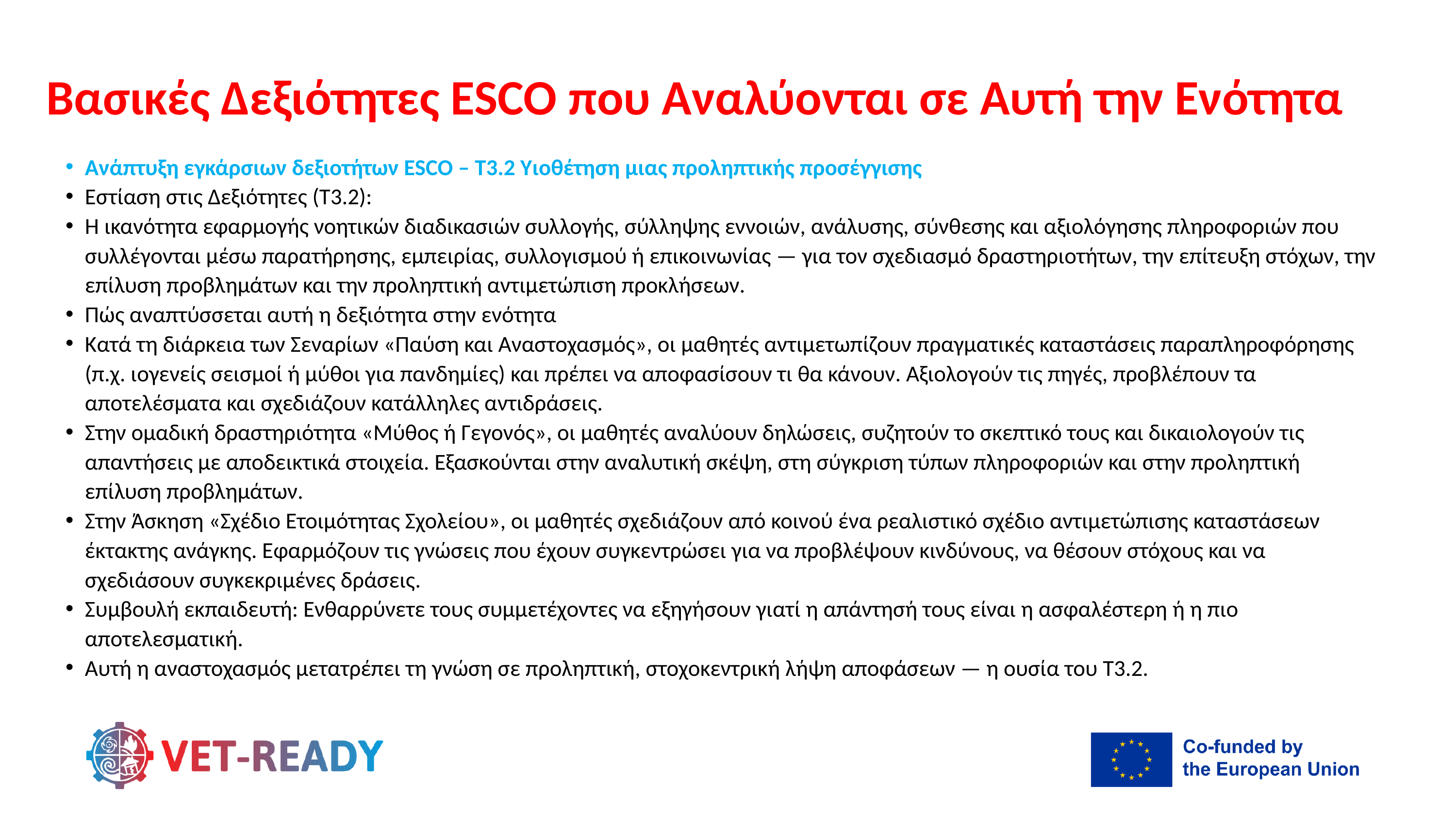

Βασικές Δεξιότητες ESCO που Αναλύονται σε Αυτή την Ενότητα
Ανάπτυξη εγκάρσιων δεξιοτήτων ESCO – T3.2 Υιοθέτηση μιας προληπτικής προσέγγισης
Εστίαση στις Δεξιότητες (T3.2):
Η ικανότητα εφαρμογής νοητικών διαδικασιών συλλογής, σύλληψης εννοιών, ανάλυσης, σύνθεσης και αξιολόγησης πληροφοριών που συλλέγονται μέσω παρατήρησης, εμπειρίας, συλλογισμού ή επικοινωνίας — για τον σχεδιασμό δραστηριοτήτων, την επίτευξη στόχων, την επίλυση προβλημάτων και την προληπτική αντιμετώπιση προκλήσεων.
Πώς αναπτύσσεται αυτή η δεξιότητα στην ενότητα
Κατά τη διάρκεια των Σεναρίων «Παύση και Αναστοχασμός», οι μαθητές αντιμετωπίζουν πραγματικές καταστάσεις παραπληροφόρησης (π.χ. ιογενείς σεισμοί ή μύθοι για πανδημίες) και πρέπει να αποφασίσουν τι θα κάνουν. Αξιολογούν τις πηγές, προβλέπουν τα αποτελέσματα και σχεδιάζουν κατάλληλες αντιδράσεις.
Στην ομαδική δραστηριότητα «Μύθος ή Γεγονός», οι μαθητές αναλύουν δηλώσεις, συζητούν το σκεπτικό τους και δικαιολογούν τις απαντήσεις με αποδεικτικά στοιχεία. Εξασκούνται στην αναλυτική σκέψη, στη σύγκριση τύπων πληροφοριών και στην προληπτική επίλυση προβλημάτων.
Στην Άσκηση «Σχέδιο Ετοιμότητας Σχολείου», οι μαθητές σχεδιάζουν από κοινού ένα ρεαλιστικό σχέδιο αντιμετώπισης καταστάσεων έκτακτης ανάγκης. Εφαρμόζουν τις γνώσεις που έχουν συγκεντρώσει για να προβλέψουν κινδύνους, να θέσουν στόχους και να σχεδιάσουν συγκεκριμένες δράσεις.
Συμβουλή εκπαιδευτή: Ενθαρρύνετε τους συμμετέχοντες να εξηγήσουν γιατί η απάντησή τους είναι η ασφαλέστερη ή η πιο αποτελεσματική.
Αυτή η αναστοχασμός μετατρέπει τη γνώση σε προληπτική, στοχοκεντρική λήψη αποφάσεων — η ουσία του T3.2.